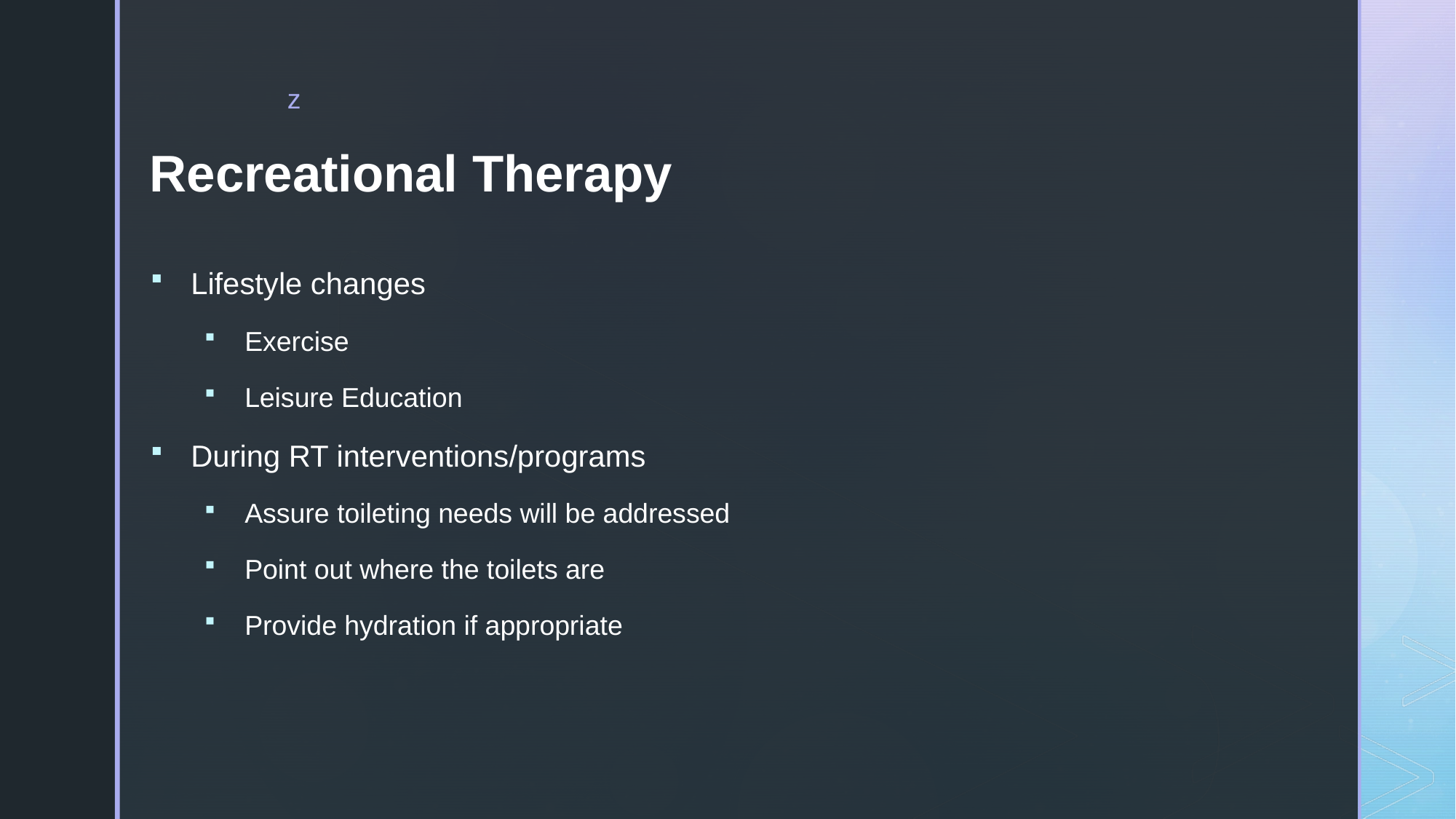

# Recreational Therapy
Lifestyle changes
Exercise
Leisure Education
During RT interventions/programs
Assure toileting needs will be addressed
Point out where the toilets are
Provide hydration if appropriate